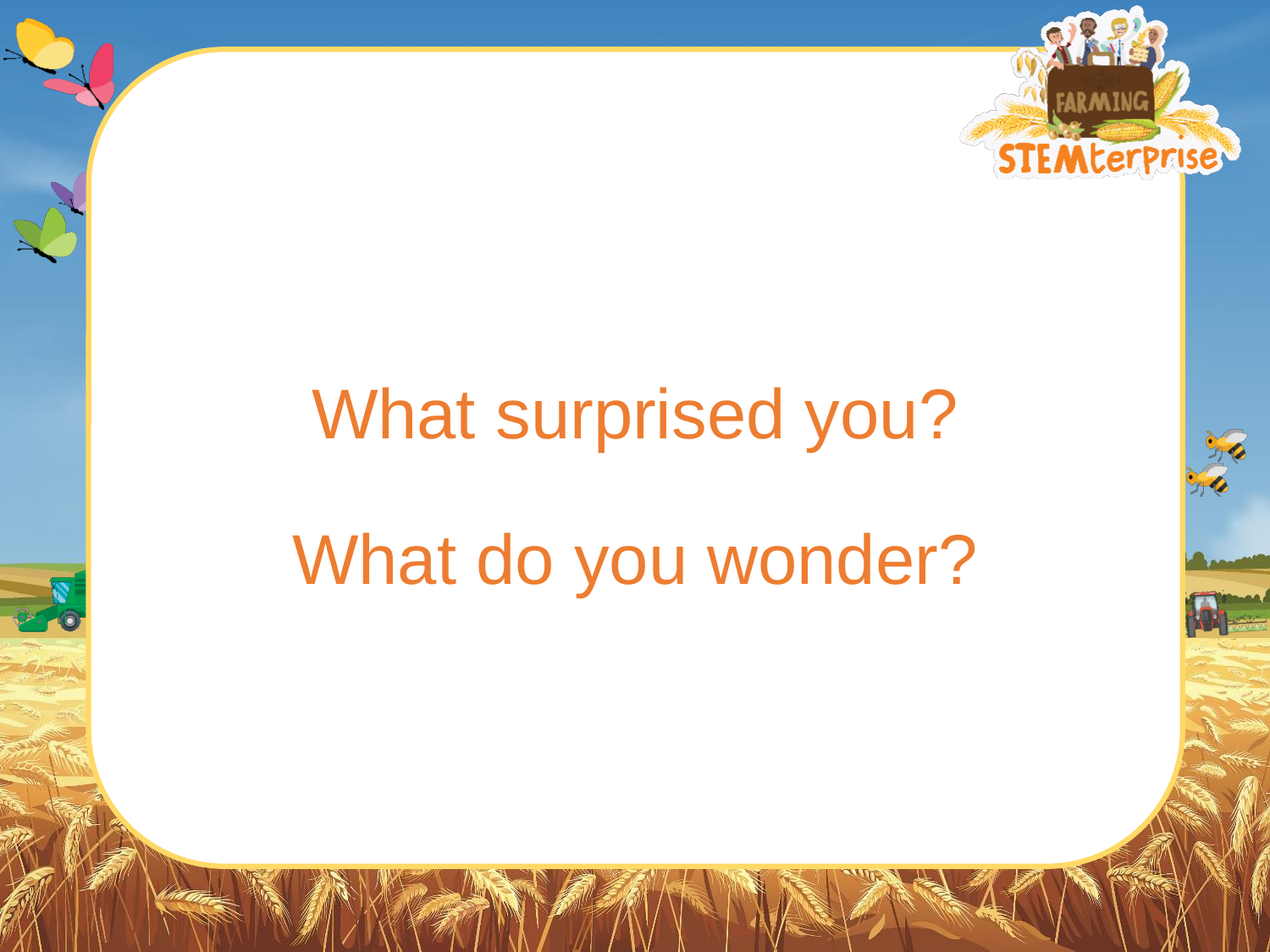

What surprised you?

What do you wonder?